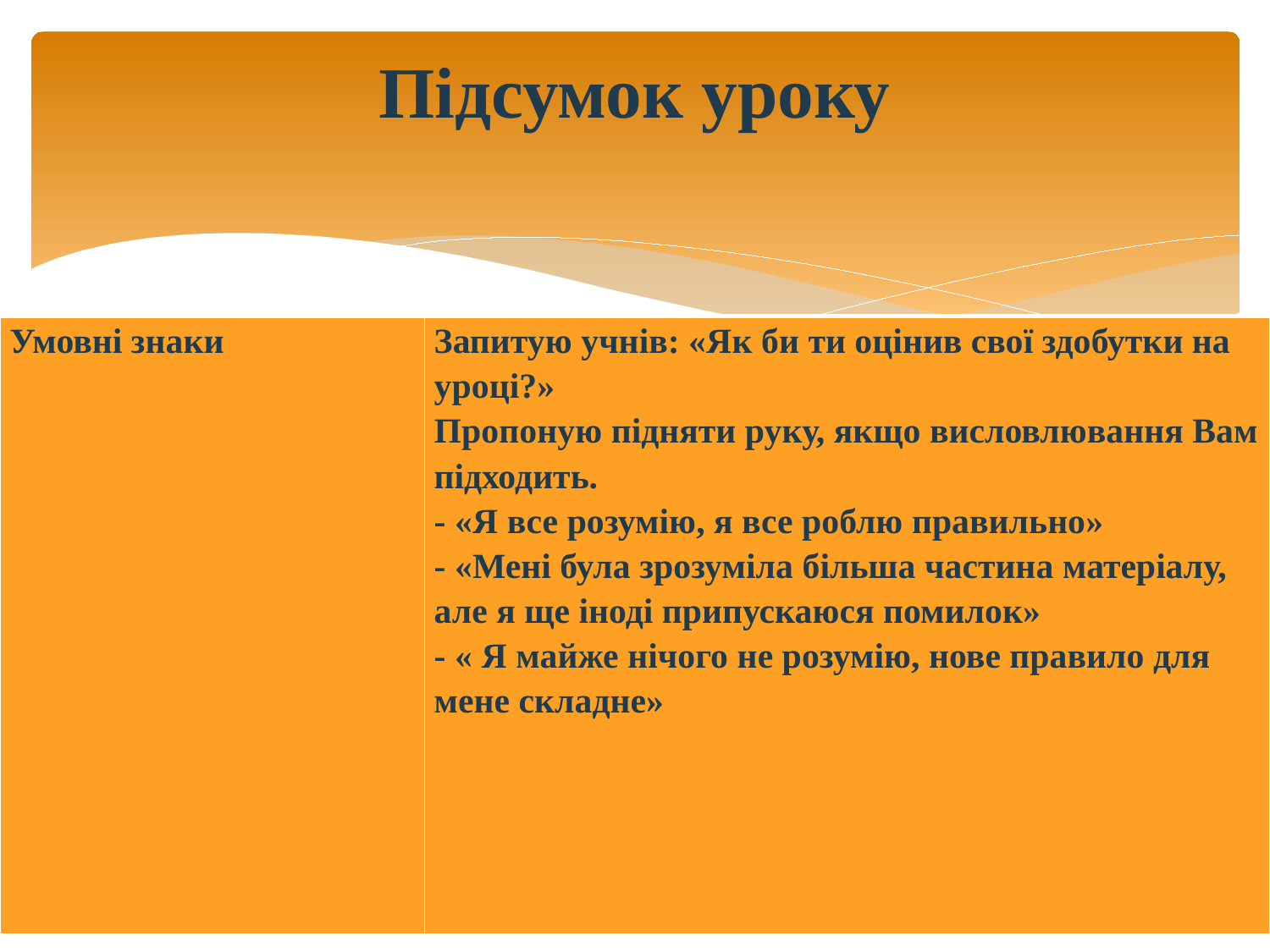

# Підсумок уроку
| Умовні знаки | Запитую учнів: «Як би ти оцінив свої здобутки на уроці?» Пропоную підняти руку, якщо висловлювання Вам підходить. - «Я все розумію, я все роблю правильно» - «Мені була зрозуміла більша частина матеріалу, але я ще іноді припускаюся помилок» - « Я майже нічого не розумію, нове правило для мене складне» |
| --- | --- |